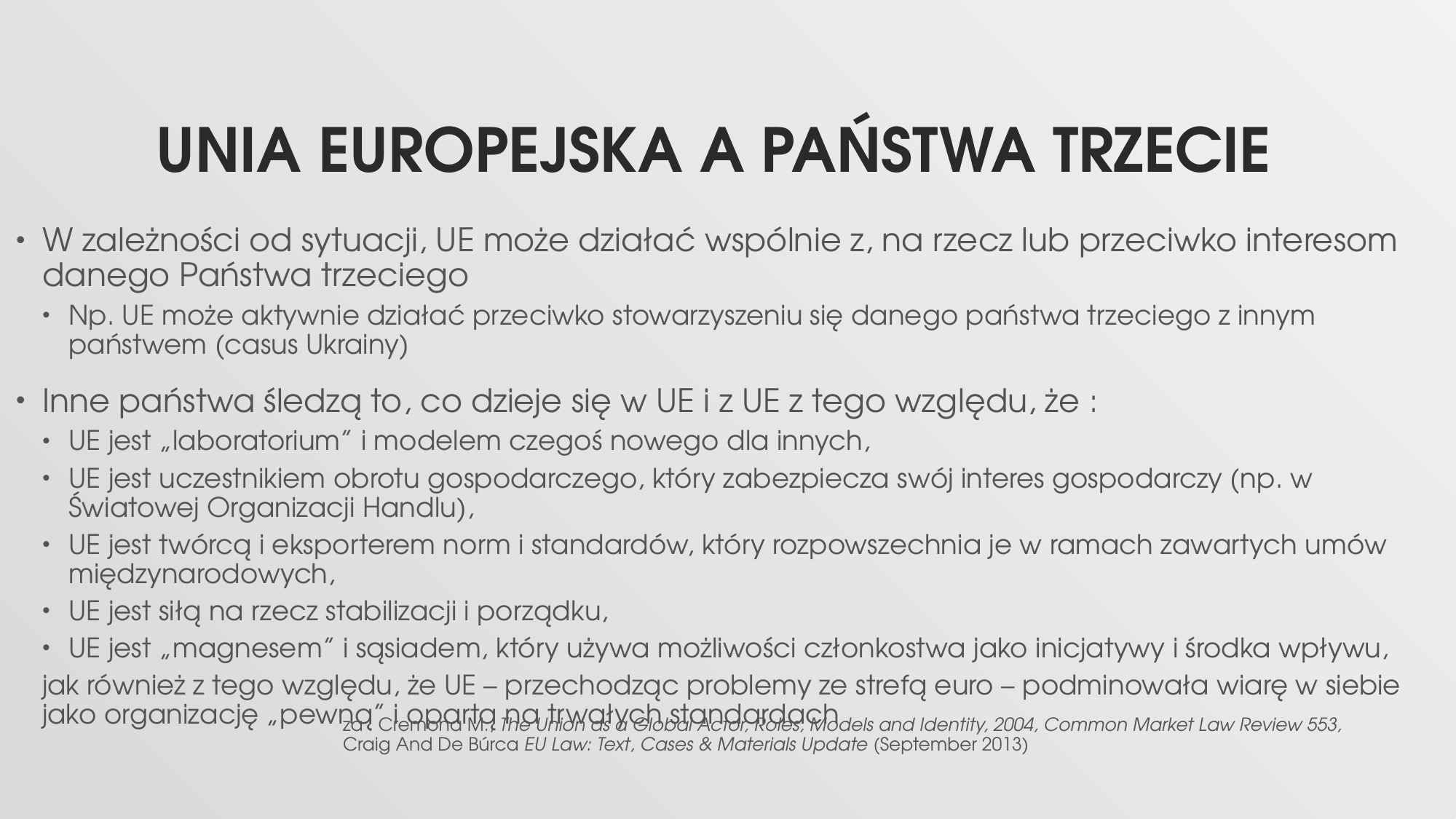

# Unia europejska a państwa trzecie
W zależności od sytuacji, UE może działać wspólnie z, na rzecz lub przeciwko interesom danego Państwa trzeciego
Np. UE może aktywnie działać przeciwko stowarzyszeniu się danego państwa trzeciego z innym państwem (casus Ukrainy)
Inne państwa śledzą to, co dzieje się w UE i z UE z tego względu, że :
UE jest „laboratorium” i modelem czegoś nowego dla innych,
UE jest uczestnikiem obrotu gospodarczego, który zabezpiecza swój interes gospodarczy (np. w Światowej Organizacji Handlu),
UE jest twórcą i eksporterem norm i standardów, który rozpowszechnia je w ramach zawartych umów międzynarodowych,
UE jest siłą na rzecz stabilizacji i porządku,
UE jest „magnesem” i sąsiadem, który używa możliwości członkostwa jako inicjatywy i środka wpływu,
jak również z tego względu, że UE – przechodząc problemy ze strefą euro – podminowała wiarę w siebie jako organizację „pewną” i opartą na trwałych standardach
za : Cremona M., The Union as a Global Actor, Roles, Models and Identity, 2004, Common Market Law Review 553,
Craig And De Búrca EU Law: Text, Cases & Materials Update (September 2013)